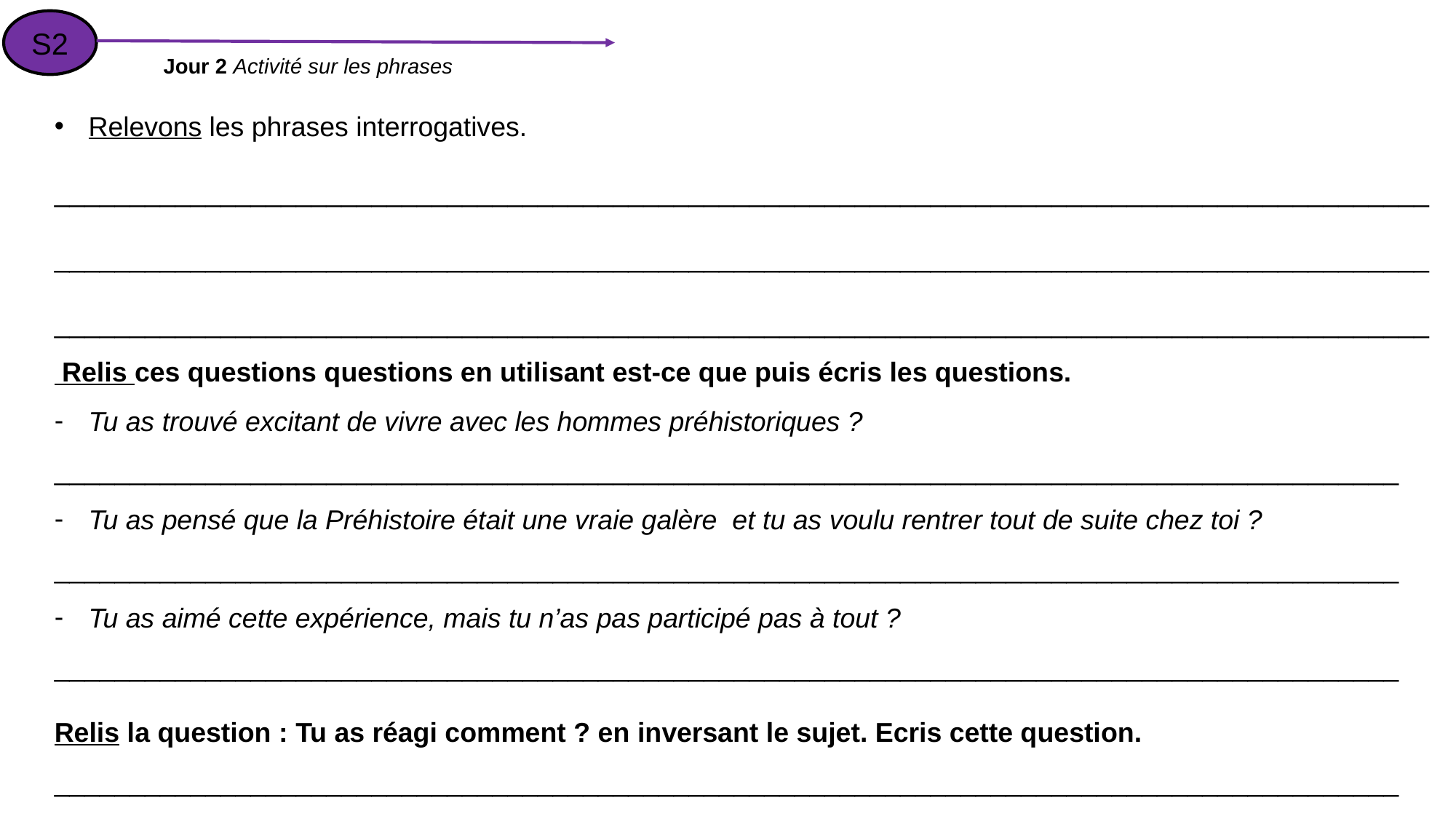

S2
Jour 2 Activité sur les phrases
Relevons les phrases interrogatives.
___________________________________________________________________________________________
___________________________________________________________________________________________
___________________________________________________________________________________________
 Relis ces questions questions en utilisant est-ce que puis écris les questions.
Tu as trouvé excitant de vivre avec les hommes préhistoriques ?
_________________________________________________________________________________________
Tu as pensé que la Préhistoire était une vraie galère  et tu as voulu rentrer tout de suite chez toi ?
_________________________________________________________________________________________
Tu as aimé cette expérience, mais tu n’as pas participé pas à tout ?
_________________________________________________________________________________________

Relis la question : Tu as réagi comment ? en inversant le sujet. Ecris cette question.
_________________________________________________________________________________________